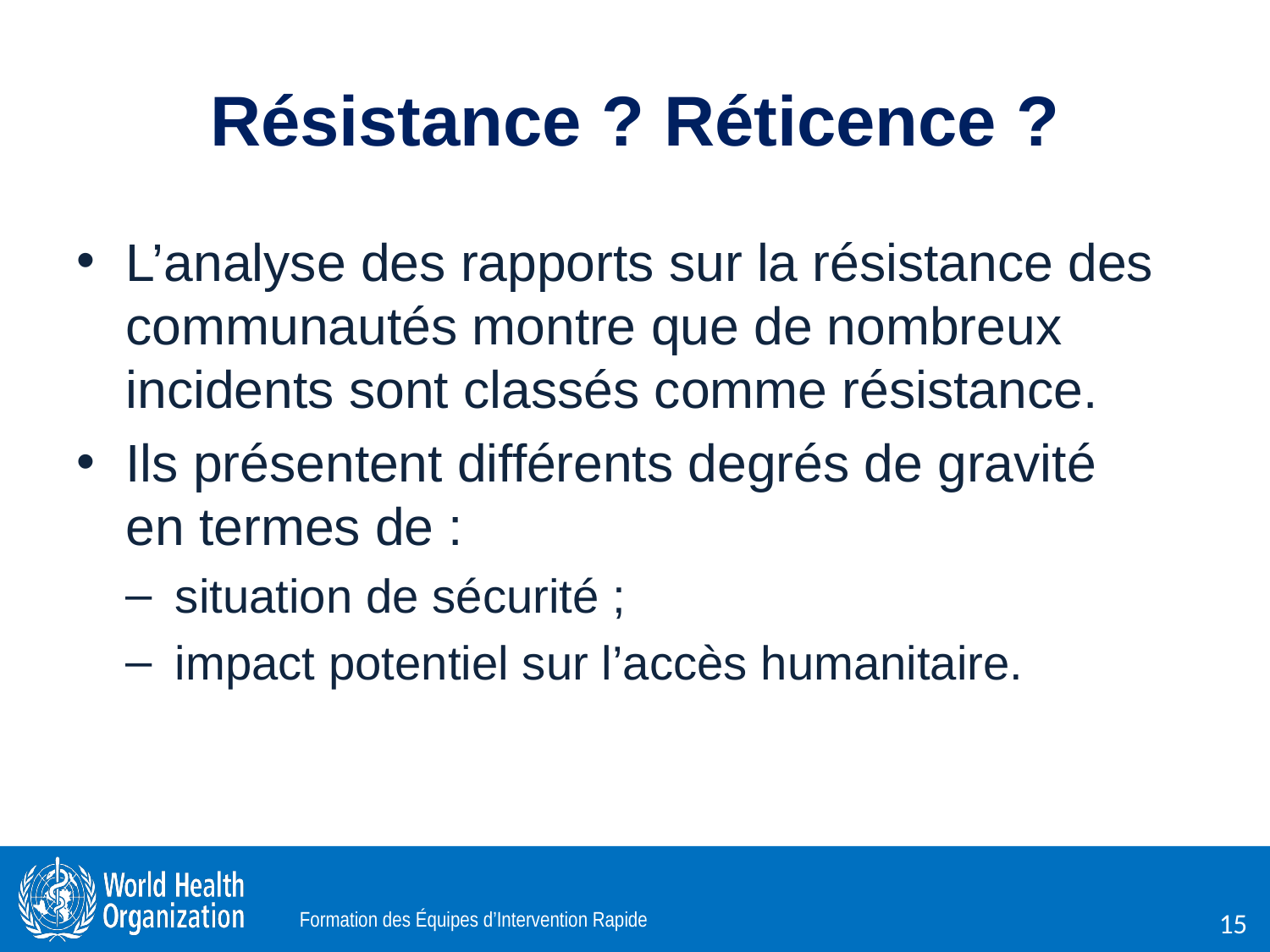

# Résistance ? Réticence ?
L’analyse des rapports sur la résistance des communautés montre que de nombreux incidents sont classés comme résistance.
Ils présentent différents degrés de gravité en termes de :
situation de sécurité ;
impact potentiel sur l’accès humanitaire.